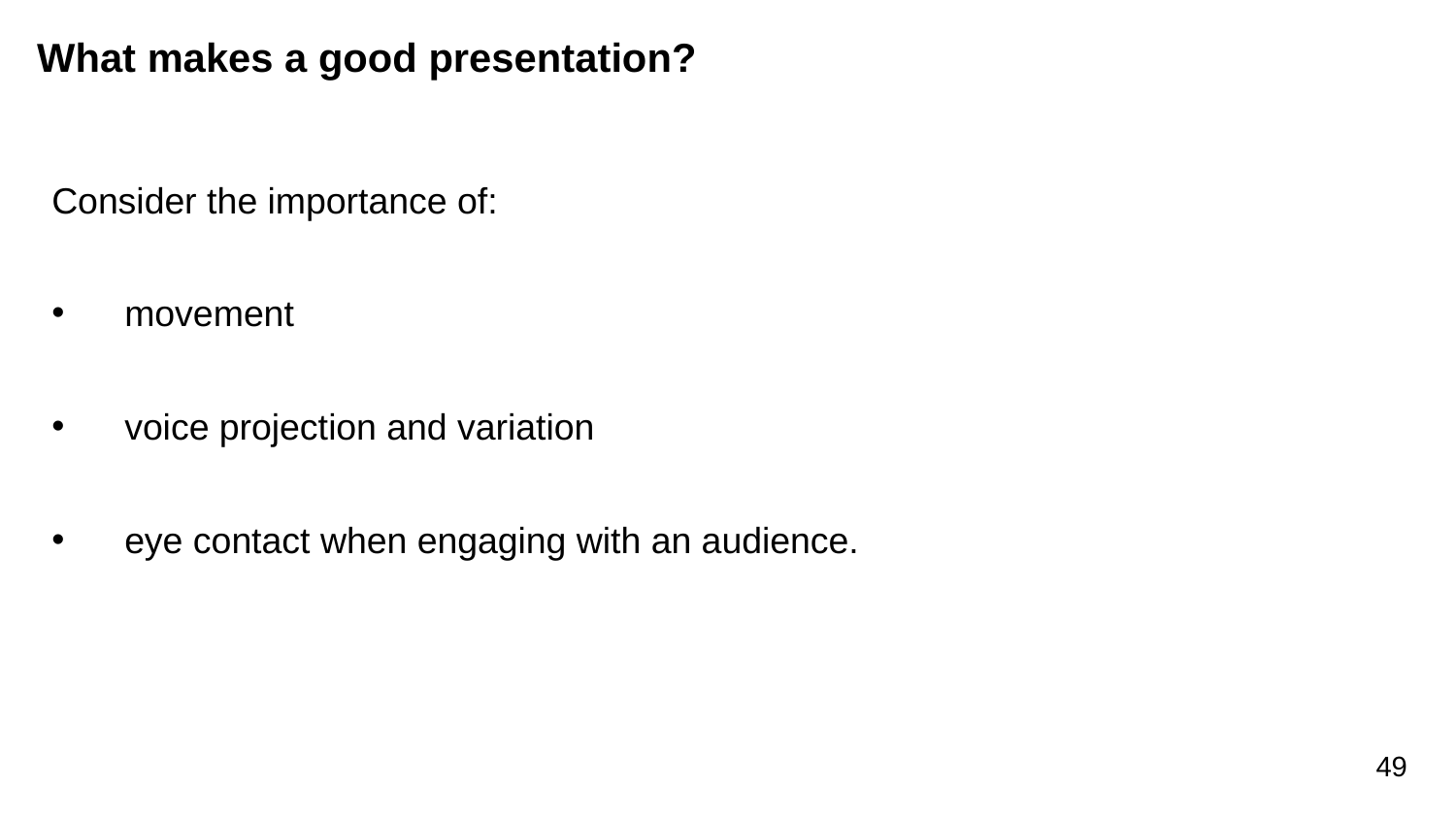

# What makes a good presentation?
Consider the importance of:

movement

voice projection and variation

eye contact when engaging with an audience.
49